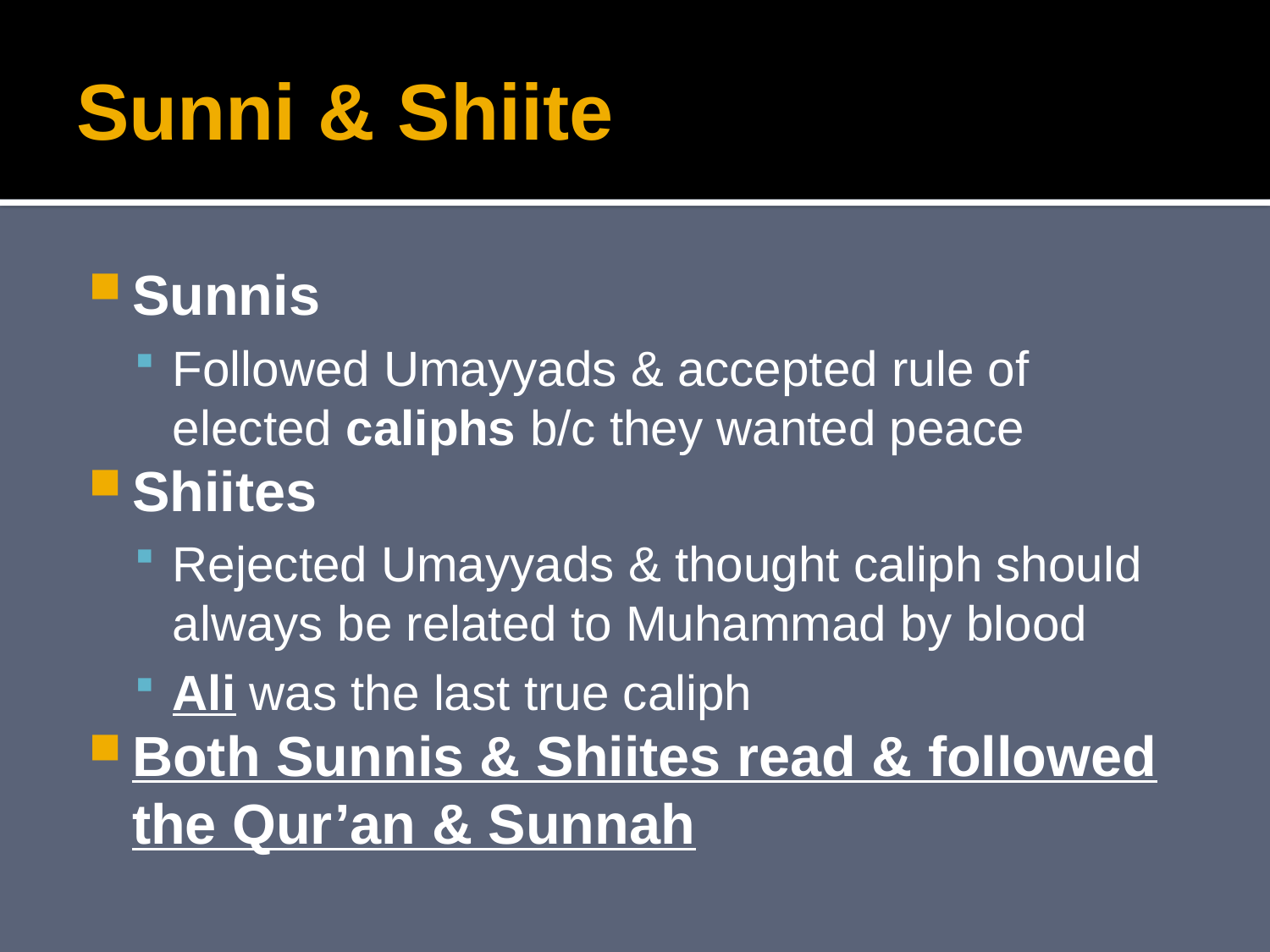

# Sunni & Shiite
Sunnis
Followed Umayyads & accepted rule of elected caliphs b/c they wanted peace
Shiites
Rejected Umayyads & thought caliph should always be related to Muhammad by blood
Ali was the last true caliph
Both Sunnis & Shiites read & followed the Qur’an & Sunnah